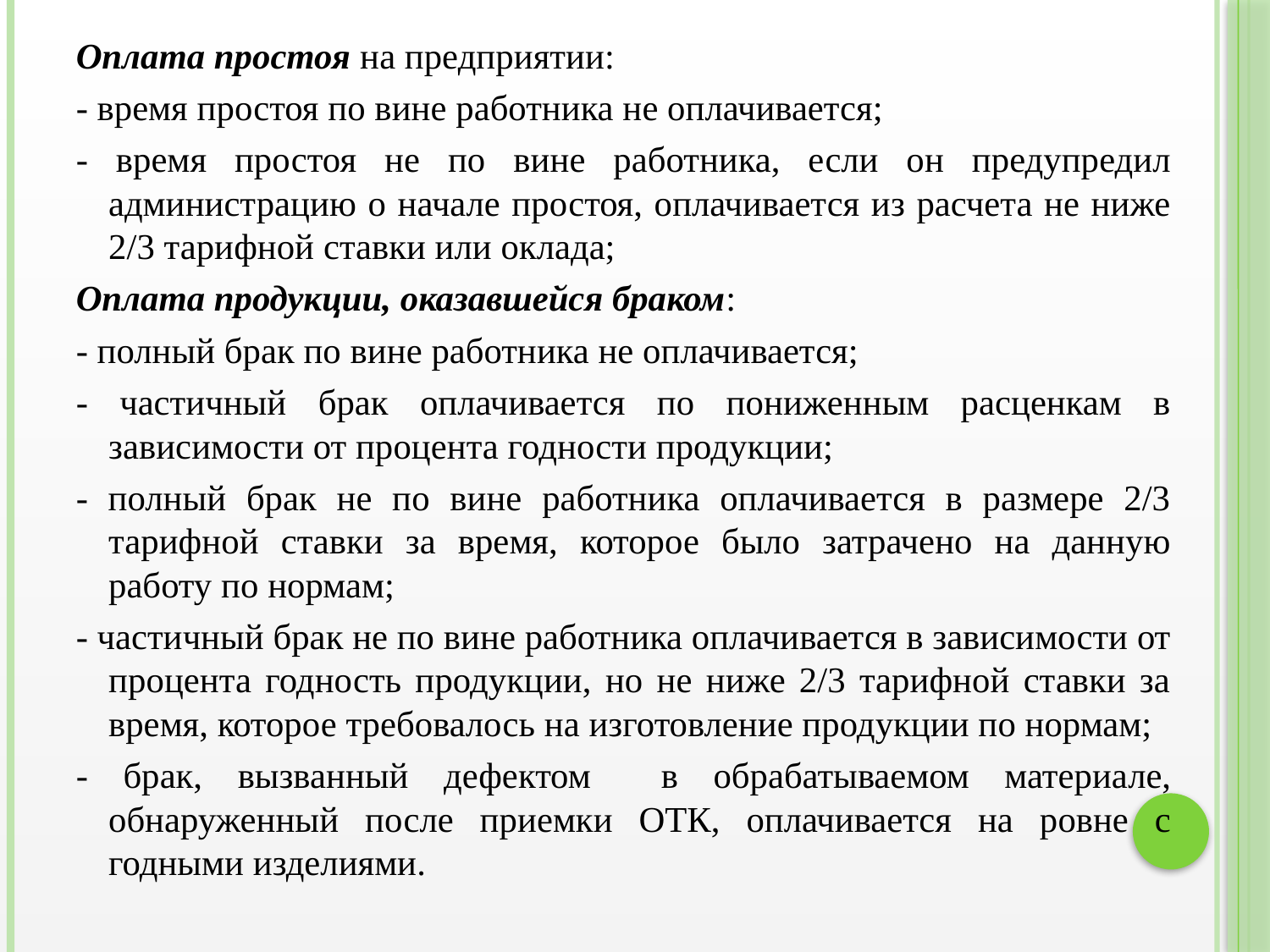

Оплата простоя на предприятии:
- время простоя по вине работника не оплачивается;
- время простоя не по вине работника, если он предупредил администрацию о начале простоя, оплачивается из расчета не ниже 2/3 тарифной ставки или оклада;
Оплата продукции, оказавшейся браком:
- полный брак по вине работника не оплачивается;
- частичный брак оплачивается по пониженным расценкам в зависимости от процента годности продукции;
- полный брак не по вине работника оплачивается в размере 2/3 тарифной ставки за время, которое было затрачено на данную работу по нормам;
- частичный брак не по вине работника оплачивается в зависимости от процента годность продукции, но не ниже 2/3 тарифной ставки за время, которое требовалось на изготовление продукции по нормам;
- брак, вызванный дефектом  в обрабатываемом материале, обнаруженный после приемки ОТК, оплачивается на ровне с годными изделиями.